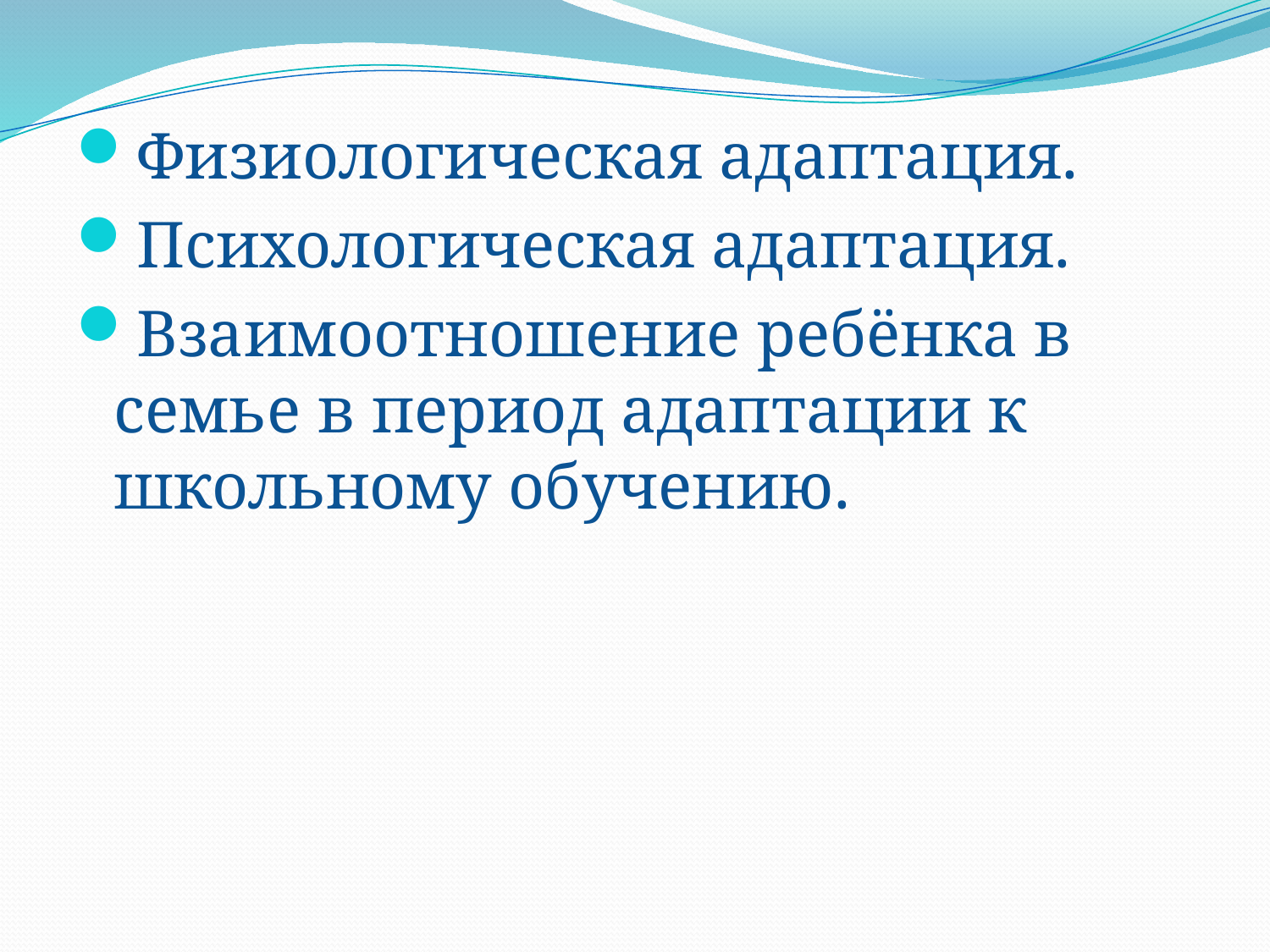

#
Физиологическая адаптация.
Психологическая адаптация.
Взаимоотношение ребёнка в семье в период адаптации к школьному обучению.